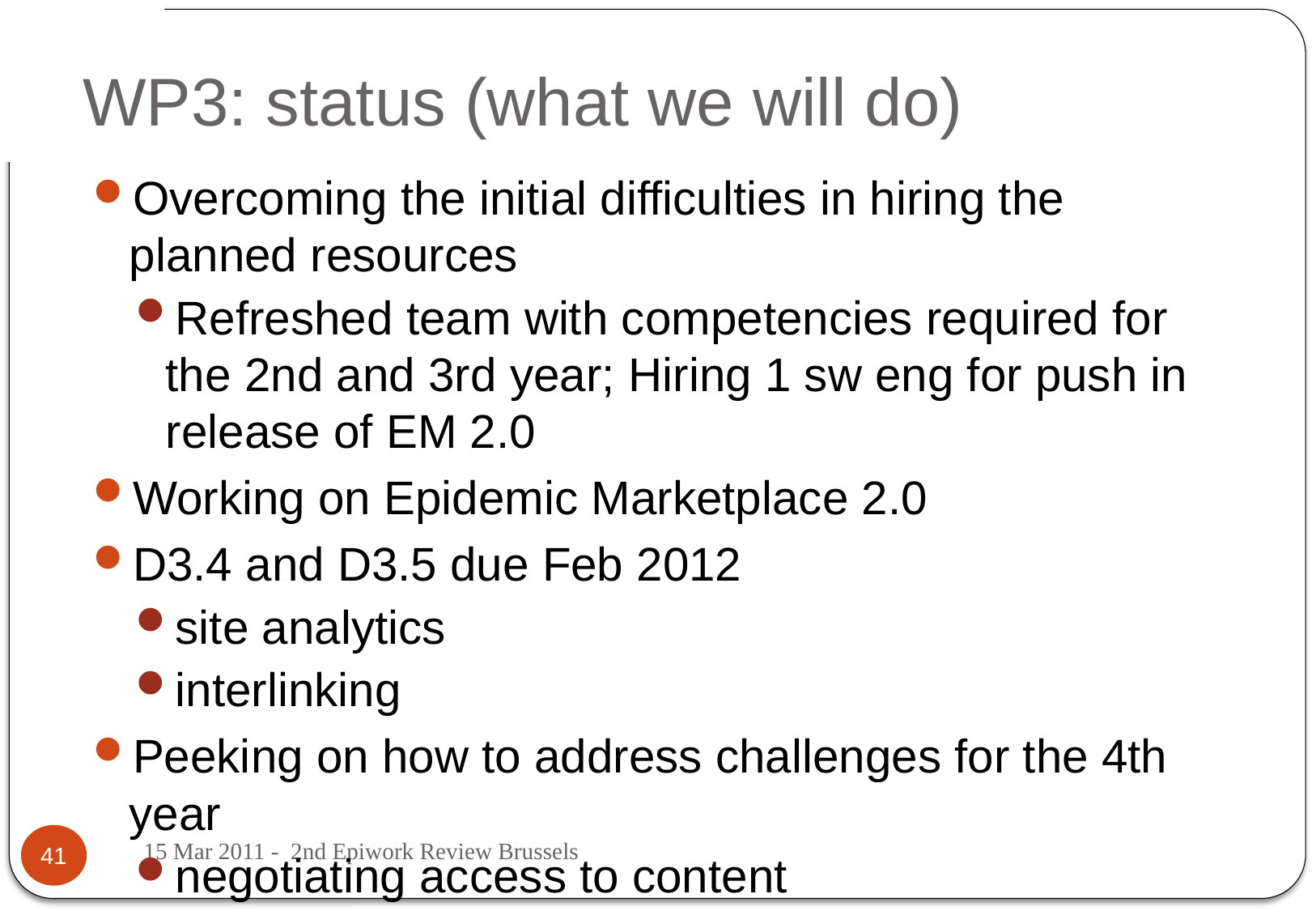

# WP3: status (what we will do)
Overcoming the initial difficulties in hiring the planned resources
Refreshed team with competencies required for the 2nd and 3rd year; Hiring 1 sw eng for push in release of EM 2.0
Working on Epidemic Marketplace 2.0
D3.4 and D3.5 due Feb 2012
site analytics
interlinking
Peeking on how to address challenges for the 4th year
negotiating access to content
15 Mar 2011 -  2nd Epiwork Review Brussels
41